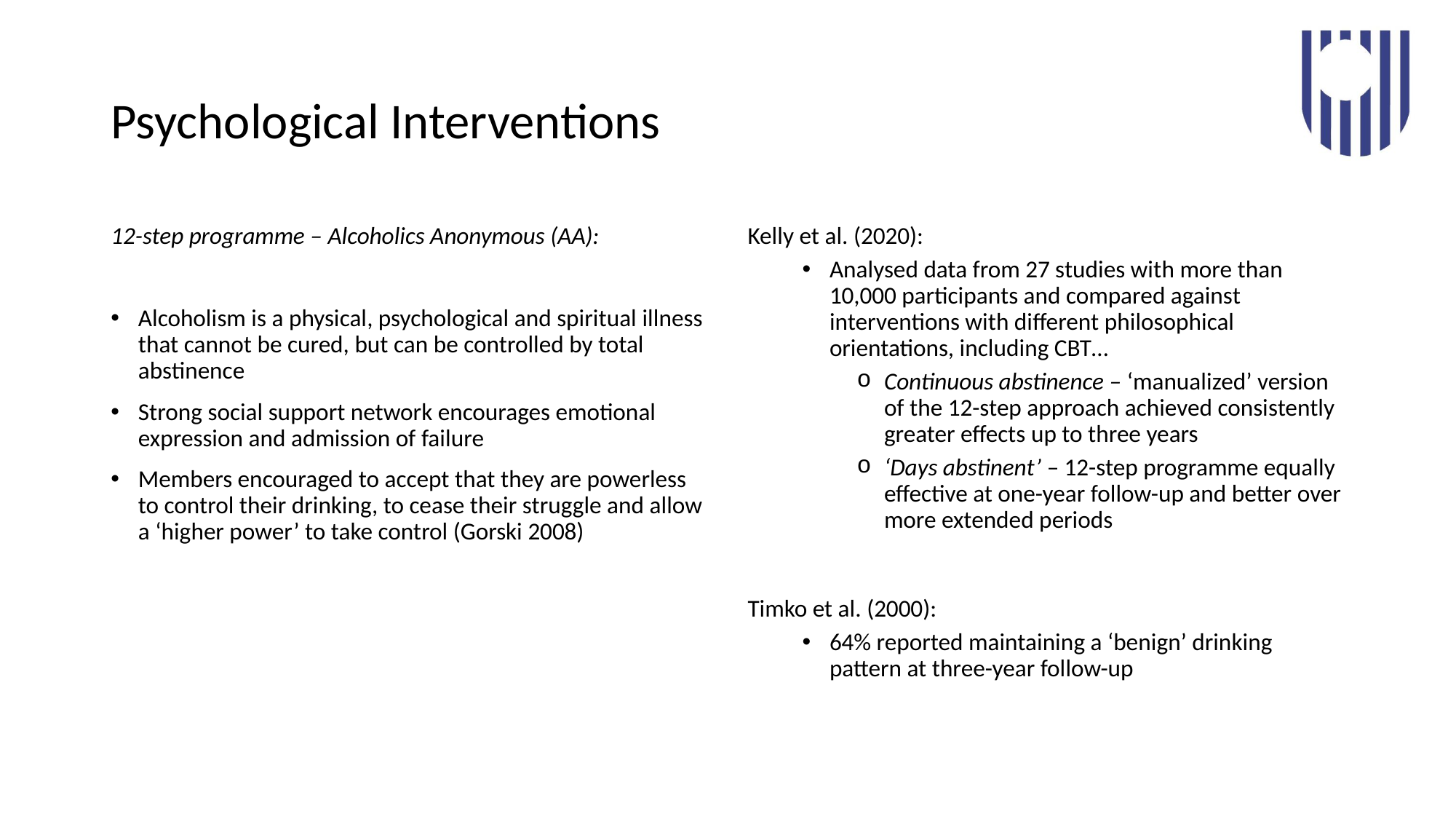

# Psychological Interventions
12-step programme – Alcoholics Anonymous (AA):

Alcoholism is a physical, psychological and spiritual illness that cannot be cured, but can be controlled by total abstinence
Strong social support network encourages emotional expression and admission of failure
Members encouraged to accept that they are powerless to control their drinking, to cease their struggle and allow a ‘higher power’ to take control (Gorski 2008)
Kelly et al. (2020):
Analysed data from 27 studies with more than 10,000 participants and compared against interventions with different philosophical orientations, including CBT…
Continuous abstinence – ‘manualized’ version of the 12-step approach achieved consistently greater effects up to three years
‘Days abstinent’ – 12-step programme equally effective at one-year follow-up and better over more extended periods

Timko et al. (2000):
64% reported maintaining a ‘benign’ drinking pattern at three-year follow-up